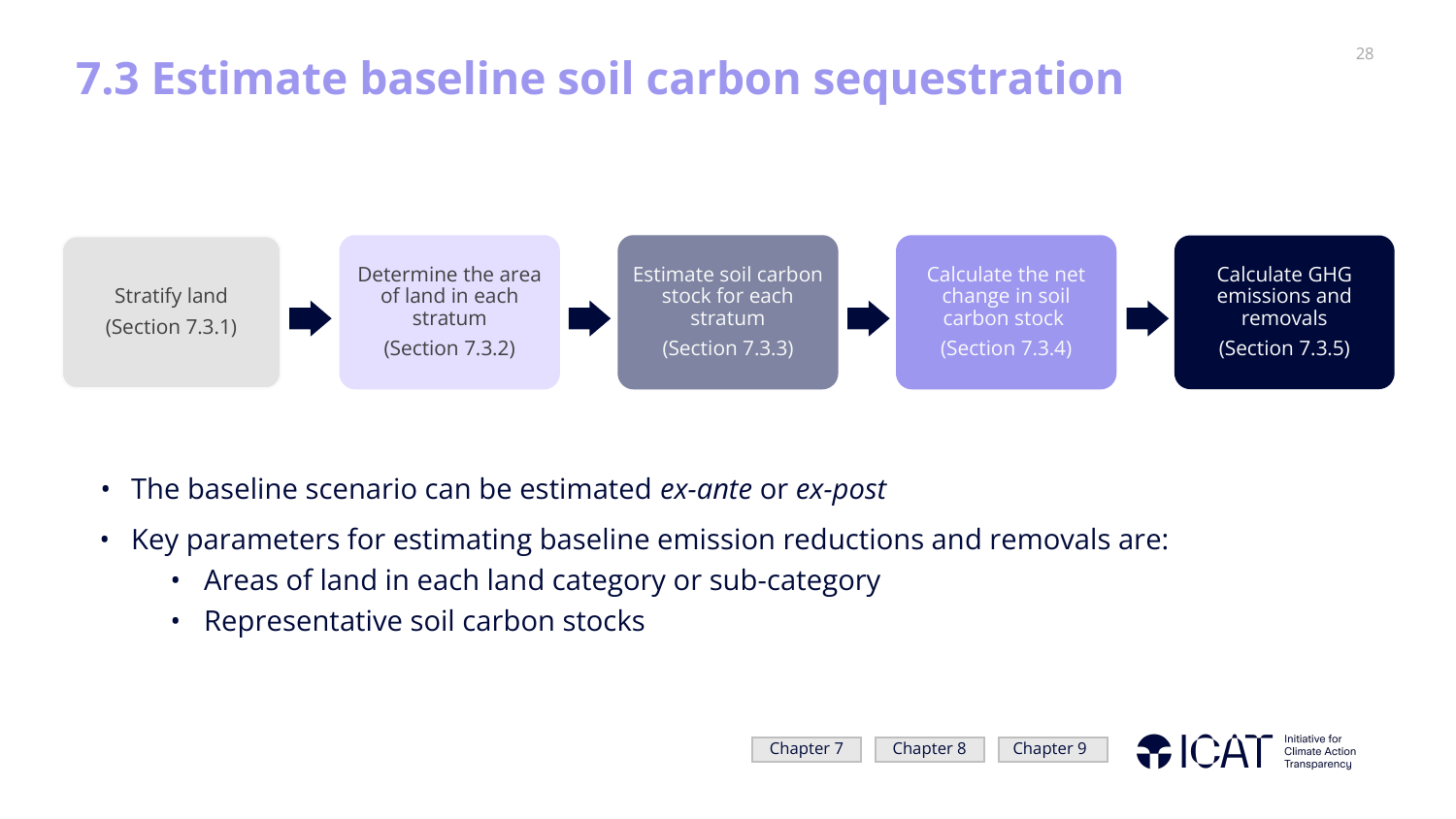

# 7.3 Estimate baseline soil carbon sequestration
Stratify land
(Section 7.3.1)
Determine the area of land in each stratum
(Section 7.3.2)
Estimate soil carbon stock for each stratum
(Section 7.3.3)
Calculate the net change in soil carbon stock
(Section 7.3.4)
Calculate GHG emissions and removals
(Section 7.3.5)

The baseline scenario can be estimated ex-ante or ex-post
Key parameters for estimating baseline emission reductions and removals are:
Areas of land in each land category or sub-category
Representative soil carbon stocks

Chapter 7

Chapter 8

Chapter 9